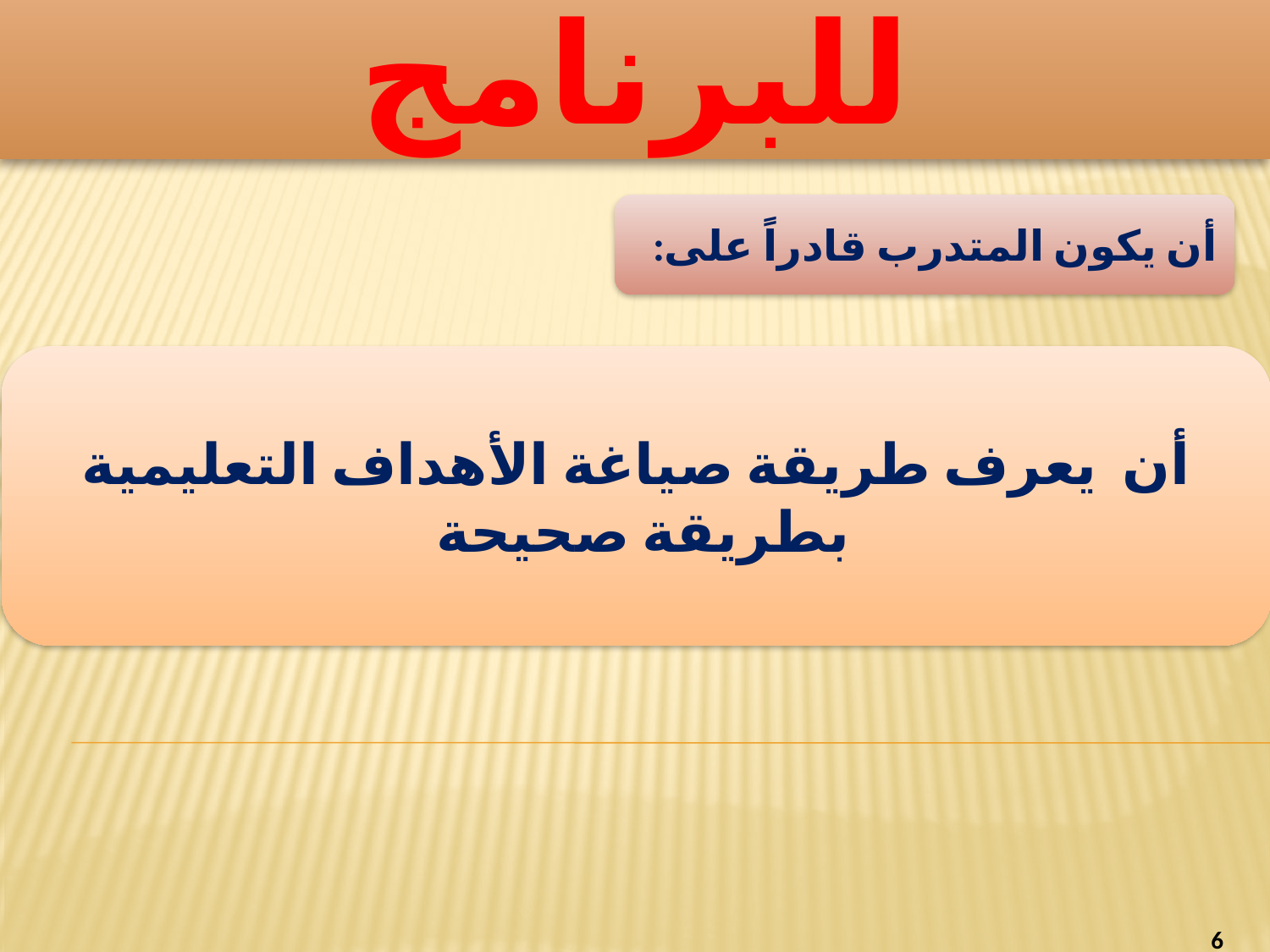

الهدف العام للبرنامج
أن يكون المتدرب قادراً على:
أن  يعرف طريقة صياغة الأهداف التعليمية بطريقة صحيحة
6